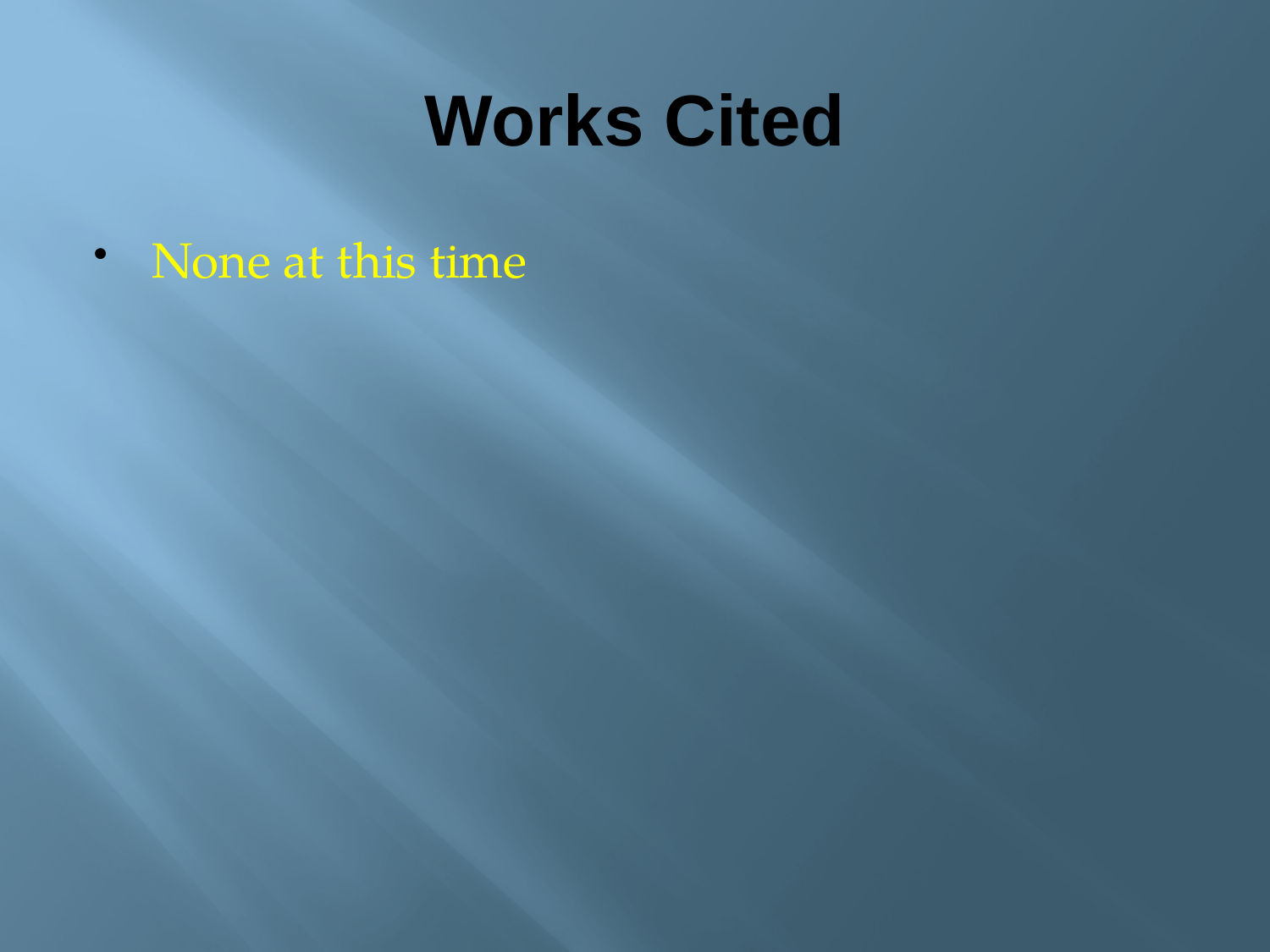

# Works Cited
None at this time